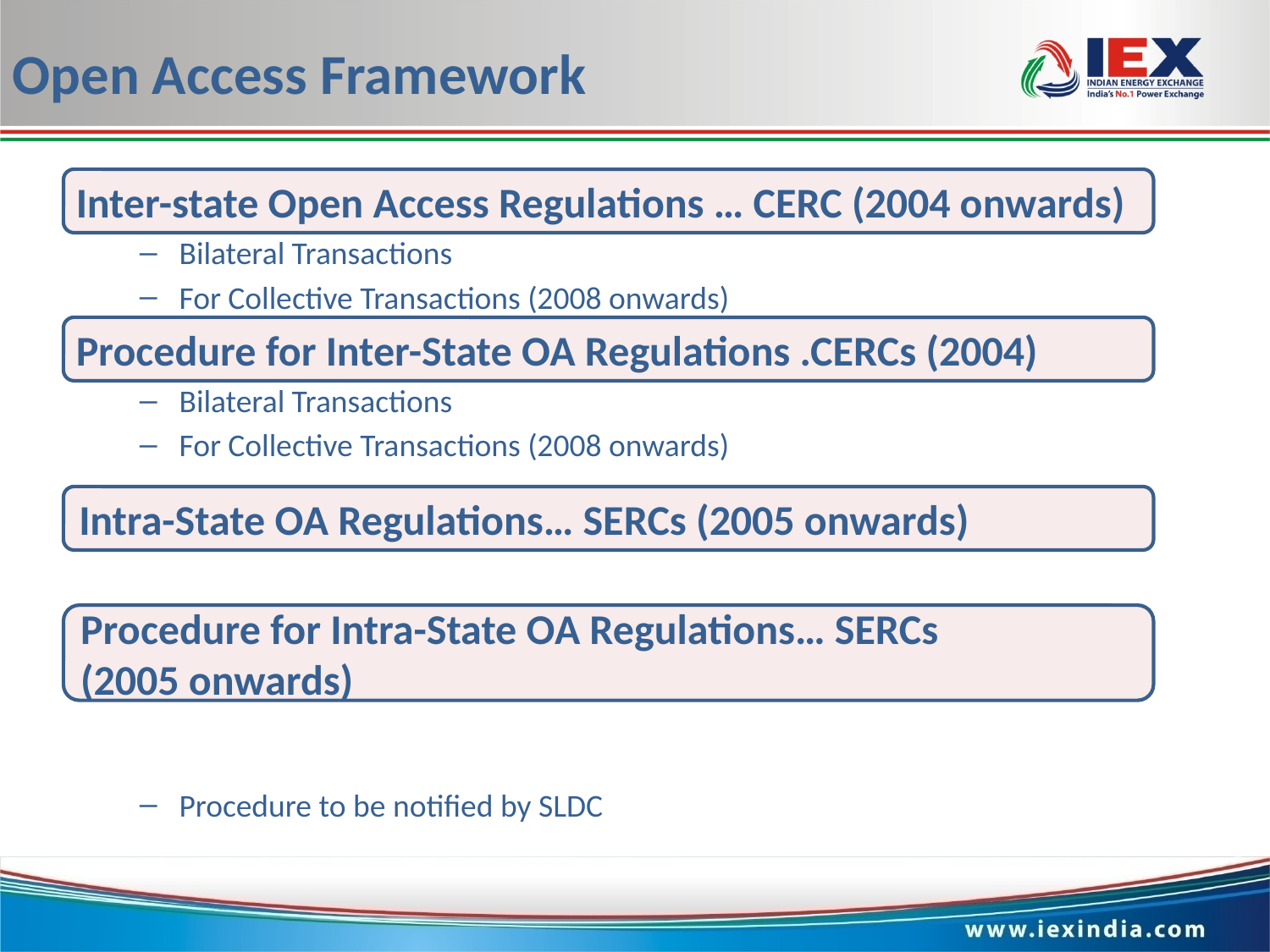

# Open Access Framework

Inter-state Open Access Regulations … CERC (2004 onwards)
Bilateral Transactions
For Collective Transactions (2008 onwards)
Procedure for Inter-State OA Regulations .CERCs (2004)
Bilateral Transactions
For Collective Transactions (2008 onwards)

Procedure to be notified by SLDC

Intra-State OA Regulations… SERCs (2005 onwards)
Procedure for Intra-State OA Regulations… SERCs
(2005 onwards)